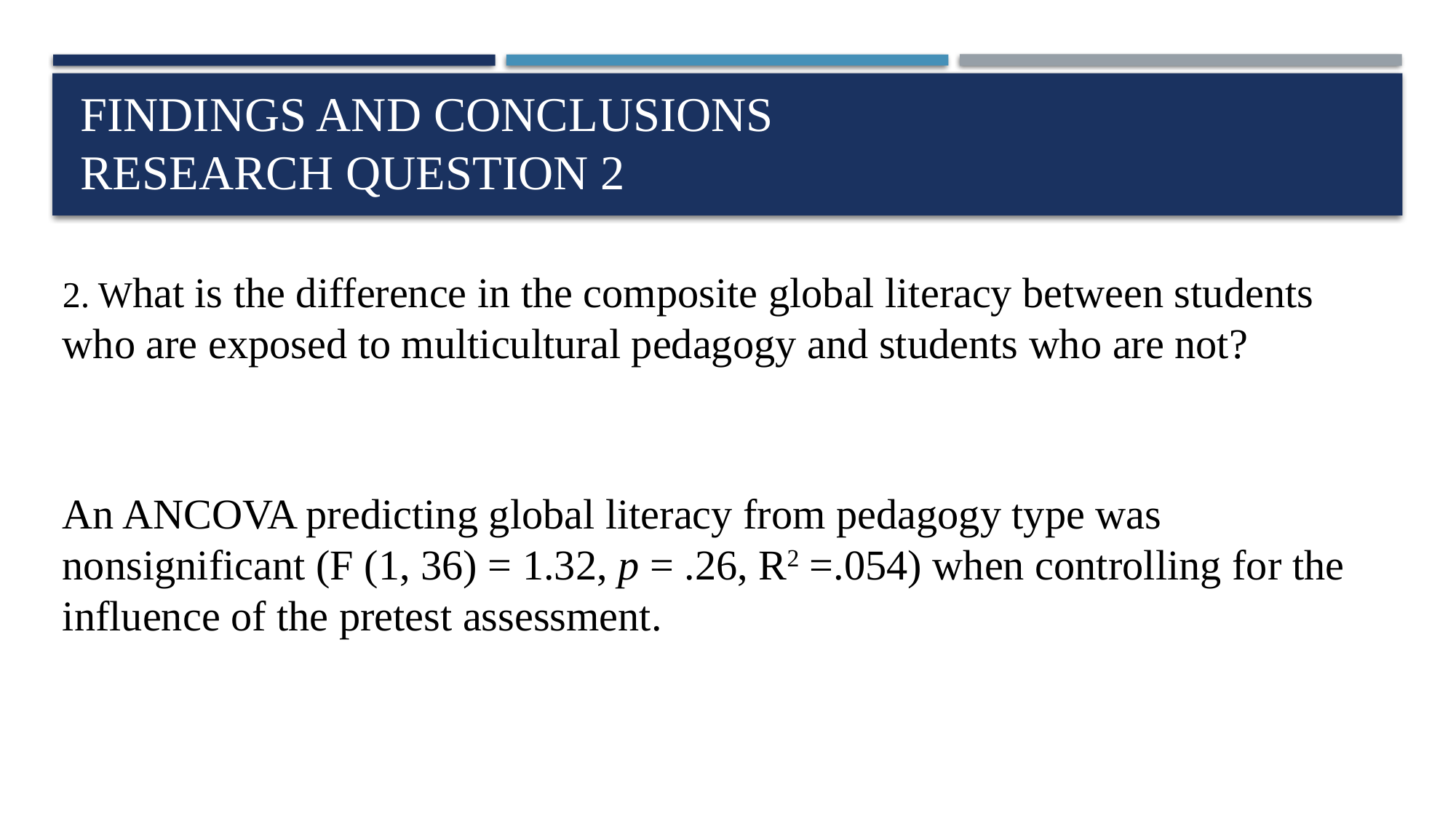

# Findings and conclusions research question 2
2. What is the difference in the composite global literacy between students who are exposed to multicultural pedagogy and students who are not?
An ANCOVA predicting global literacy from pedagogy type was nonsignificant (F (1, 36) = 1.32, p = .26, R2 =.054) when controlling for the influence of the pretest assessment.